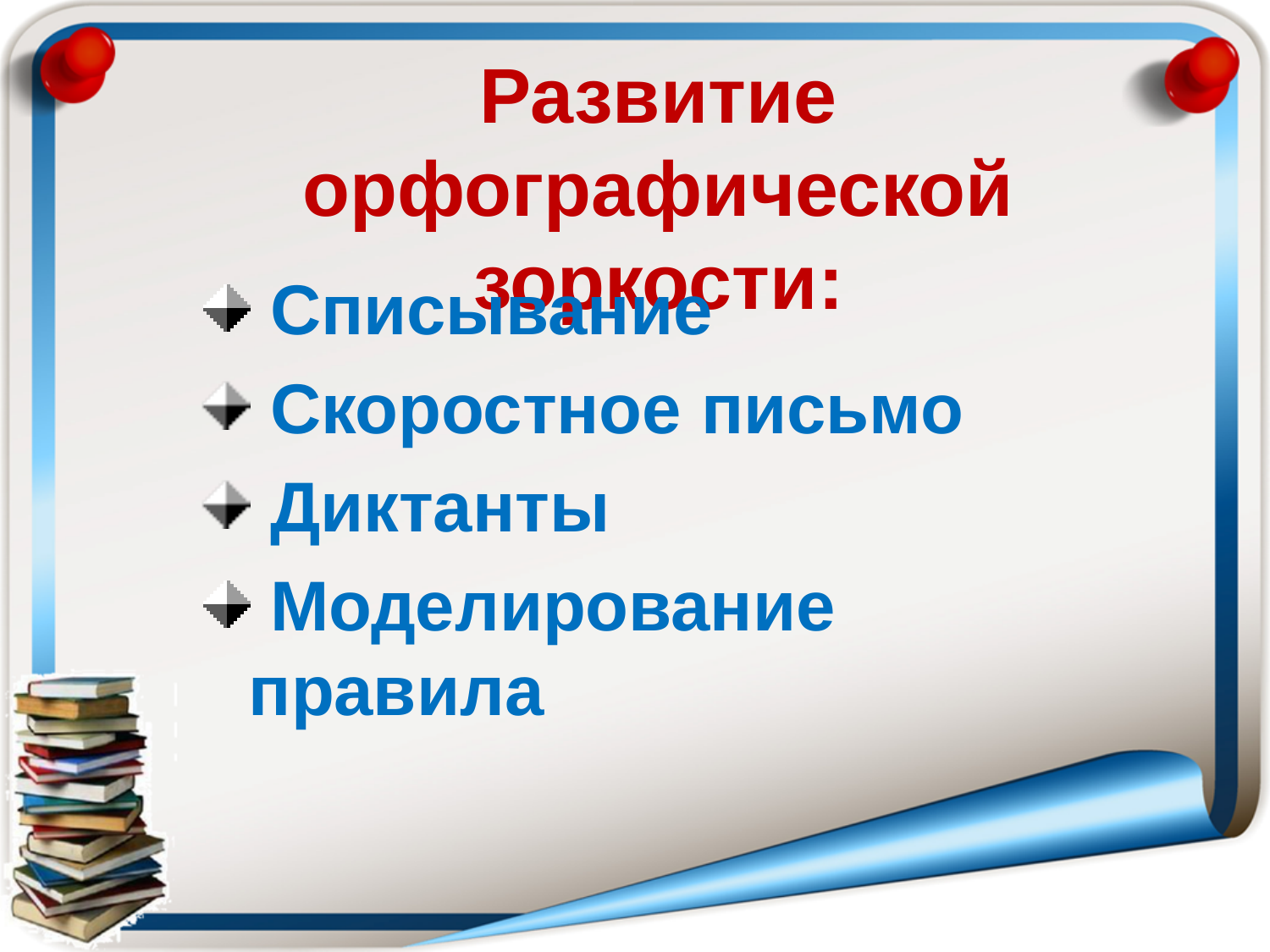

Развитие орфографической зоркости:
 Списывание
 Скоростное письмо
 Диктанты
 Моделирование правила